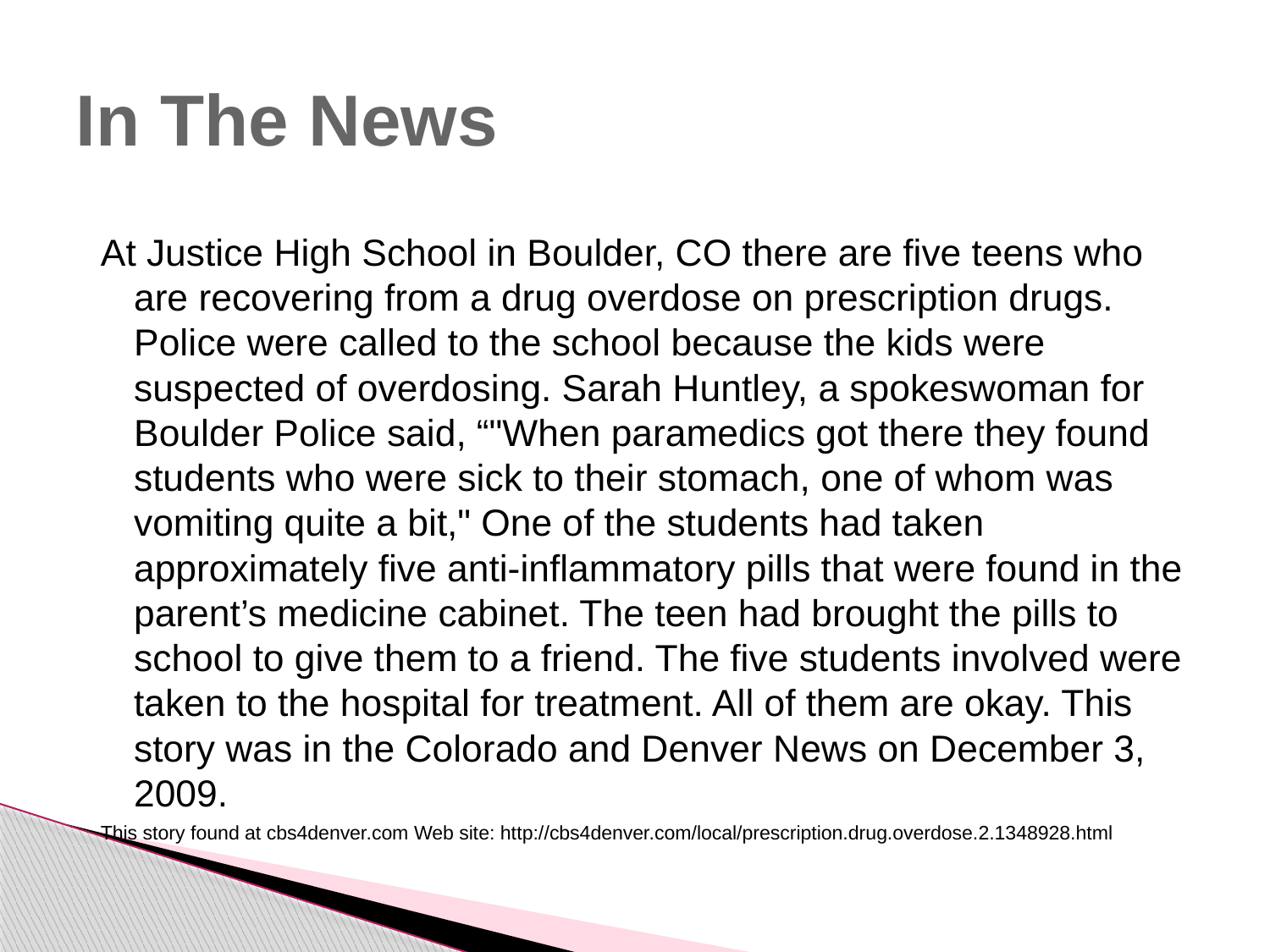

# In The News
At Justice High School in Boulder, CO there are five teens who are recovering from a drug overdose on prescription drugs. Police were called to the school because the kids were suspected of overdosing. Sarah Huntley, a spokeswoman for Boulder Police said, “"When paramedics got there they found students who were sick to their stomach, one of whom was vomiting quite a bit," One of the students had taken approximately five anti-inflammatory pills that were found in the parent’s medicine cabinet. The teen had brought the pills to school to give them to a friend. The five students involved were taken to the hospital for treatment. All of them are okay. This story was in the Colorado and Denver News on December 3, 2009.
This story found at cbs4denver.com Web site: http://cbs4denver.com/local/prescription.drug.overdose.2.1348928.html